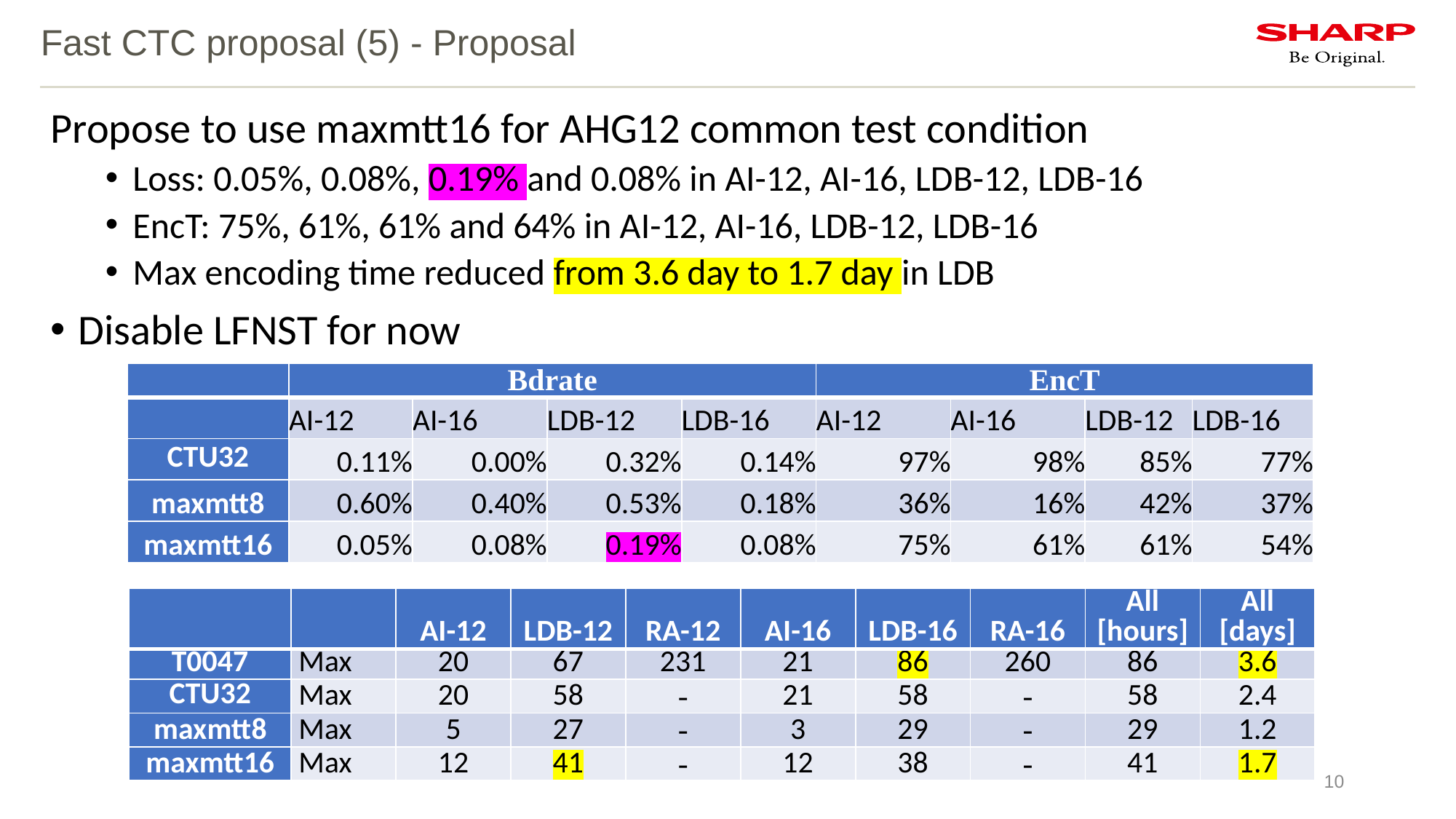

# Fast CTC proposal (5) - Proposal
Propose to use maxmtt16 for AHG12 common test condition
Loss: 0.05%, 0.08%, 0.19% and 0.08% in AI-12, AI-16, LDB-12, LDB-16
EncT: 75%, 61%, 61% and 64% in AI-12, AI-16, LDB-12, LDB-16
Max encoding time reduced from 3.6 day to 1.7 day in LDB
Disable LFNST for now

|  | Bdrate |  |  |  | EncT |  |  |  |
| --- | --- | --- | --- | --- | --- | --- | --- | --- |
|  | AI-12 | AI-16 | LDB-12 | LDB-16 | AI-12 | AI-16 | LDB-12 | LDB-16 |
| CTU32 | 0.11% | 0.00% | 0.32% | 0.14% | 97% | 98% | 85% | 77% |
| maxmtt8 | 0.60% | 0.40% | 0.53% | 0.18% | 36% | 16% | 42% | 37% |
| maxmtt16 | 0.05% | 0.08% | 0.19% | 0.08% | 75% | 61% | 61% | 54% |
|  |  | AI-12 | LDB-12 | RA-12 | AI-16 | LDB-16 | RA-16 | All [hours] | All [days] |
| --- | --- | --- | --- | --- | --- | --- | --- | --- | --- |
| T0047 | Max | 20 | 67 | 231 | 21 | 86 | 260 | 86 | 3.6 |
| CTU32 | Max | 20 | 58 | - | 21 | 58 | - | 58 | 2.4 |
| maxmtt8 | Max | 5 | 27 | - | 3 | 29 | - | 29 | 1.2 |
| maxmtt16 | Max | 12 | 41 | - | 12 | 38 | - | 41 | 1.7 |
10